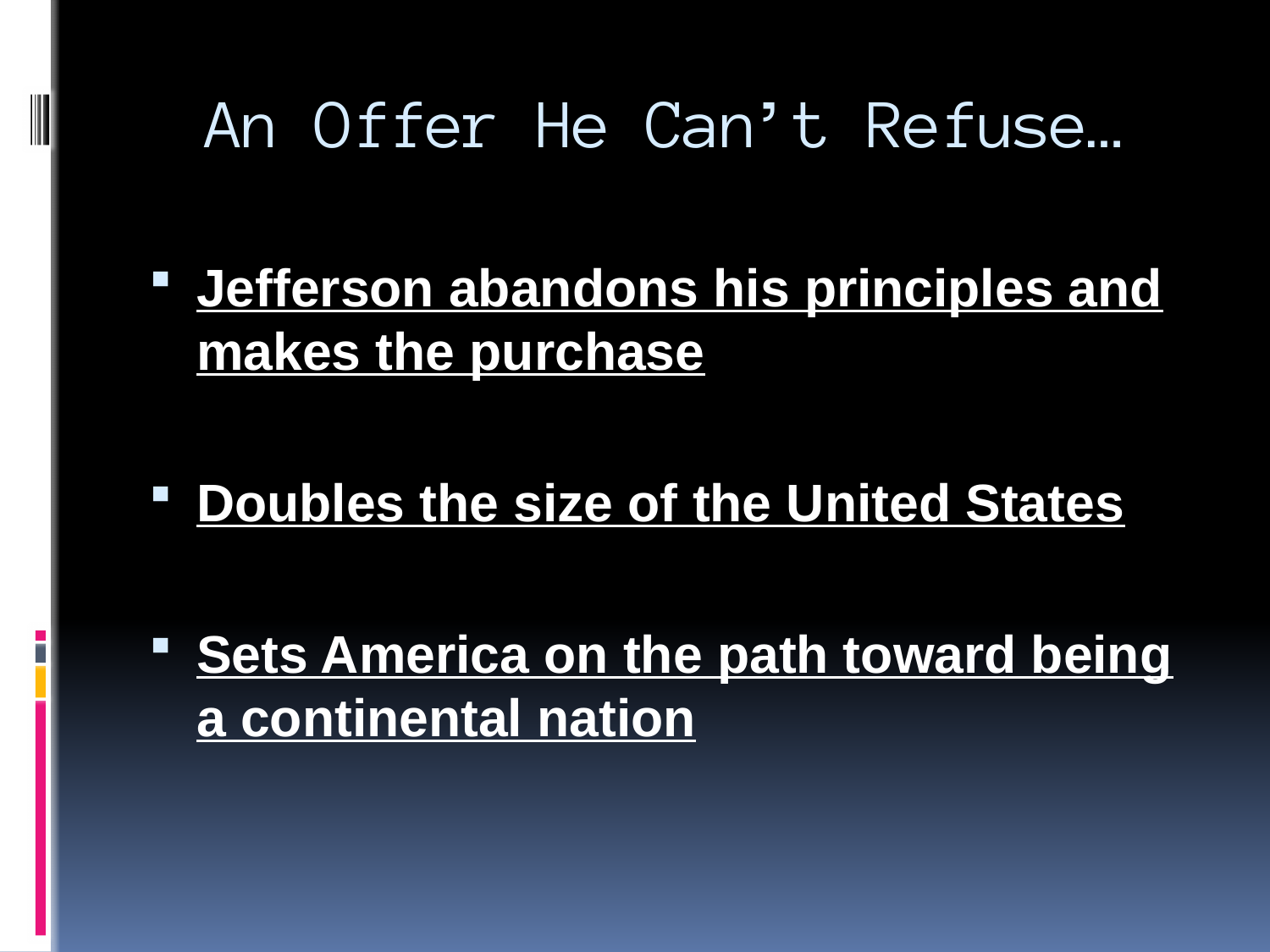

# An Offer He Can’t Refuse…
Jefferson abandons his principles and makes the purchase

Doubles the size of the United States

Sets America on the path toward being a continental nation